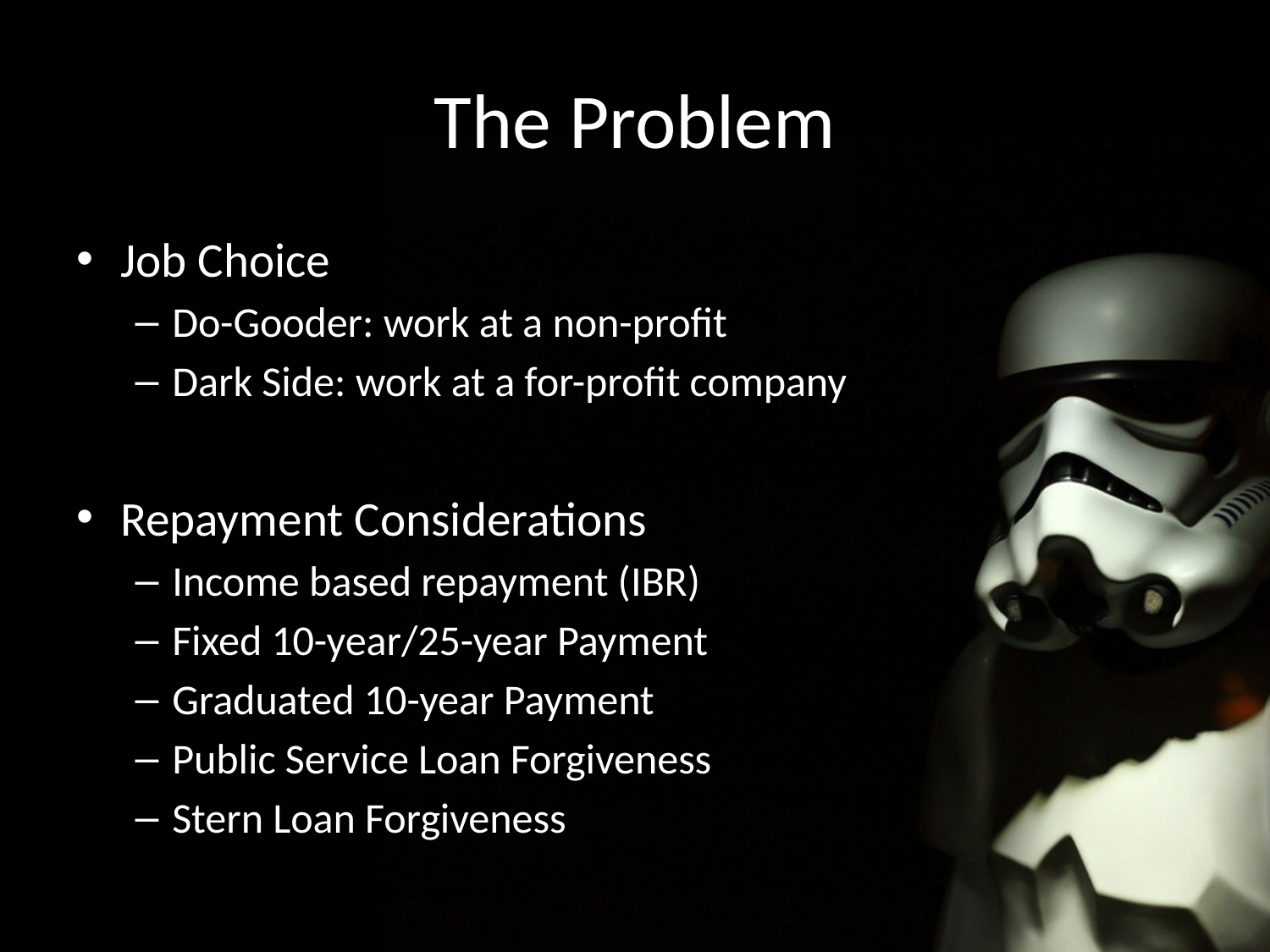

# The Problem
Job Choice
Do-Gooder: work at a non-profit
Dark Side: work at a for-profit company

Repayment Considerations
Income based repayment (IBR)
Fixed 10-year/25-year Payment
Graduated 10-year Payment
Public Service Loan Forgiveness
Stern Loan Forgiveness